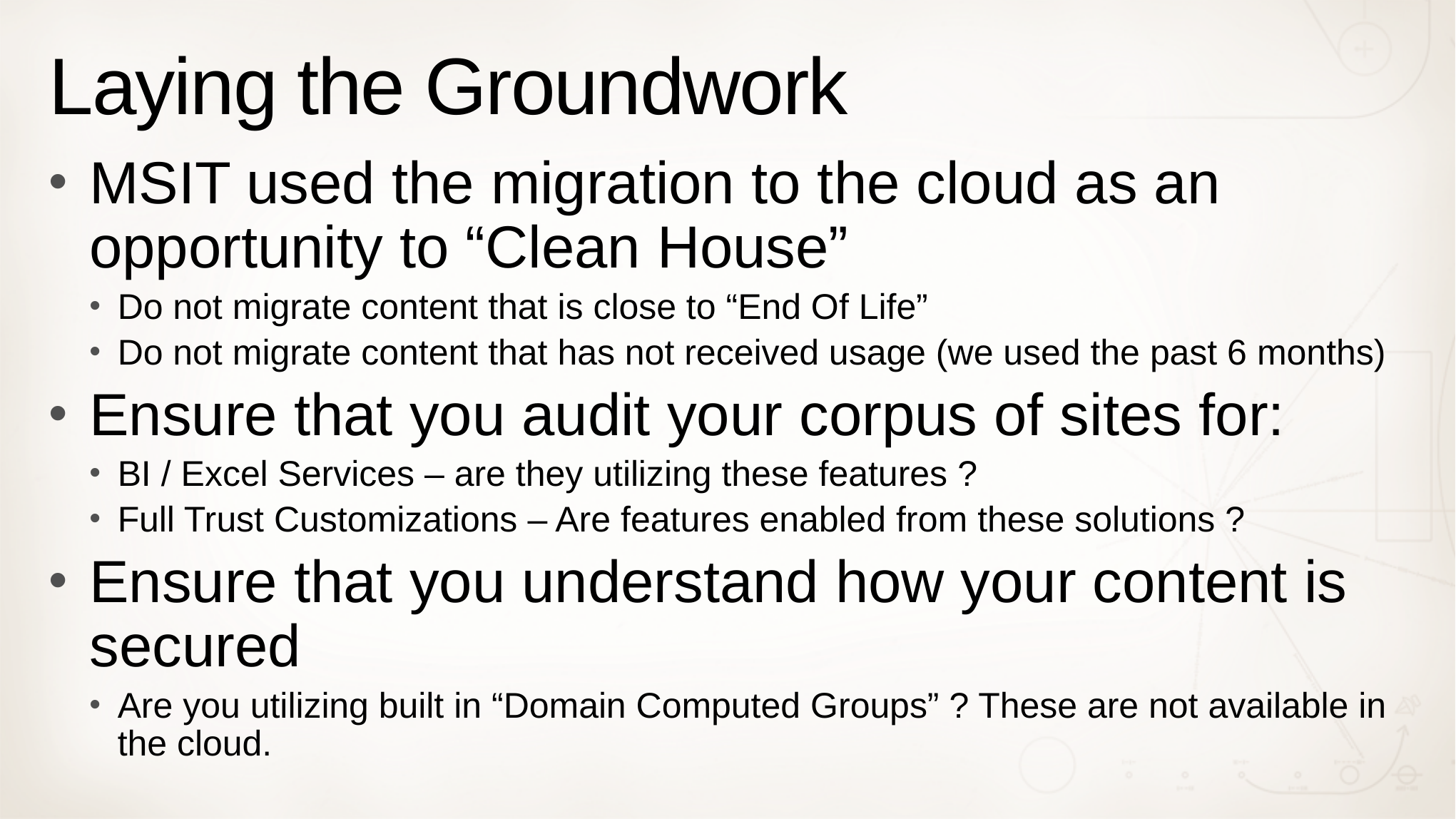

# Laying the Groundwork
MSIT used the migration to the cloud as an opportunity to “Clean House”
Do not migrate content that is close to “End Of Life”
Do not migrate content that has not received usage (we used the past 6 months)
Ensure that you audit your corpus of sites for:
BI / Excel Services – are they utilizing these features ?
Full Trust Customizations – Are features enabled from these solutions ?
Ensure that you understand how your content is secured
Are you utilizing built in “Domain Computed Groups” ? These are not available in the cloud.